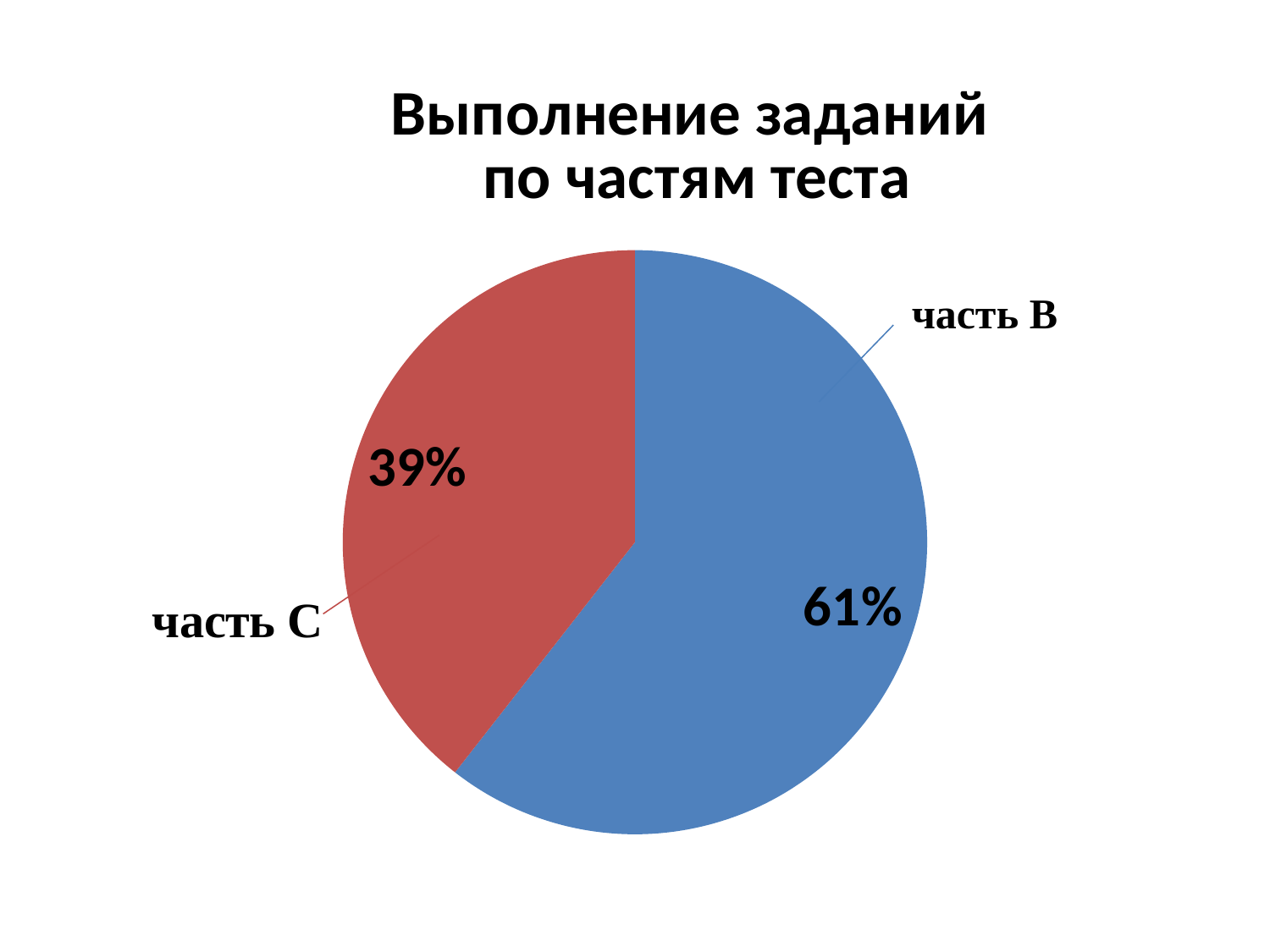

#

### Chart: Выполнение заданий
по частям теста

| Category |  |
|---|---|